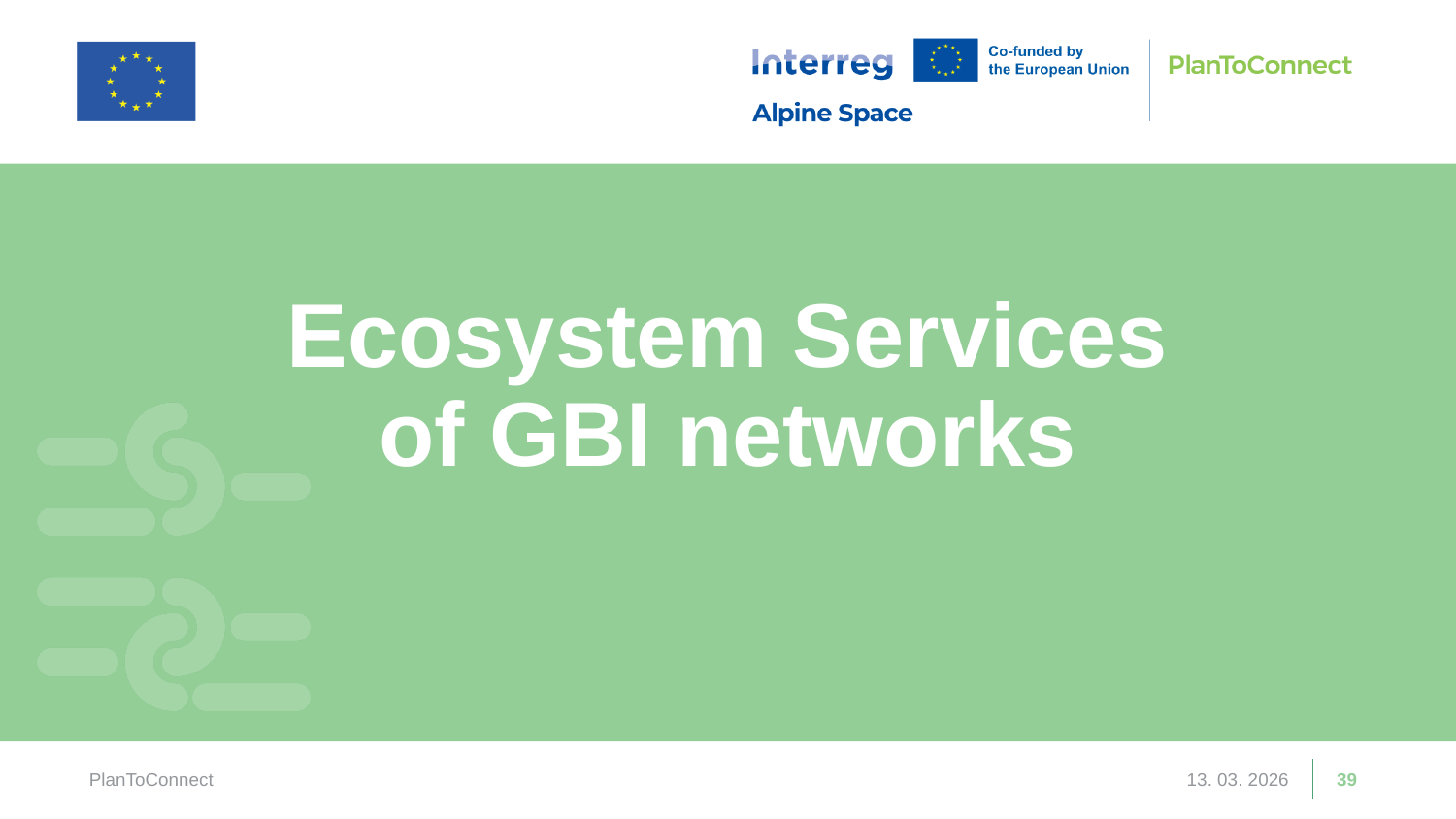

Ecosystem Services of GBI networks
PlanToConnect
13. 03. 2026
39